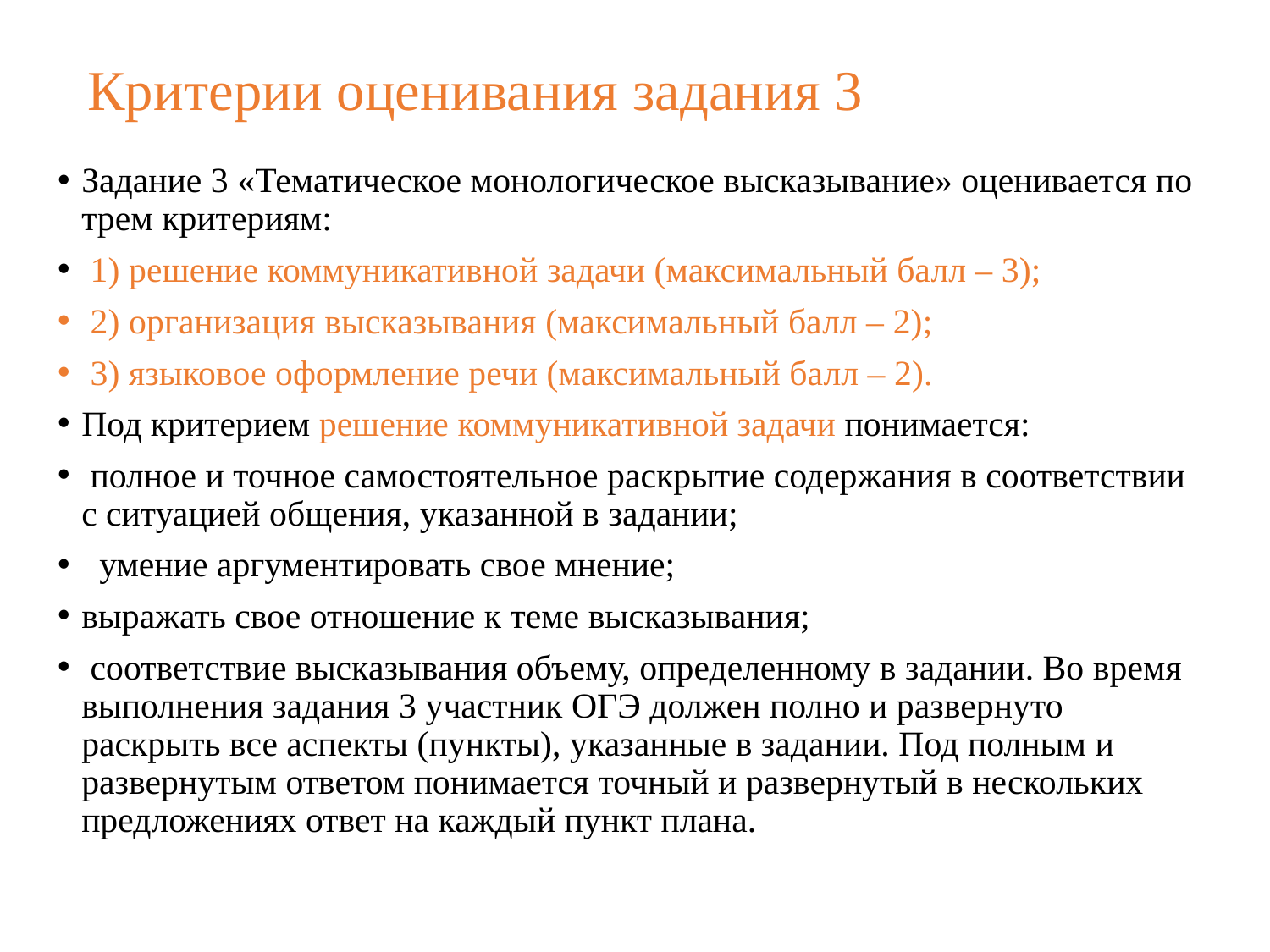

# Критерии оценивания задания 3
Задание 3 «Тематическое монологическое высказывание» оценивается по трем критериям:
 1) решение коммуникативной задачи (максимальный балл – 3);
 2) организация высказывания (максимальный балл – 2);
 3) языковое оформление речи (максимальный балл – 2).
Под критерием решение коммуникативной задачи понимается:
 полное и точное самостоятельное раскрытие содержания в соответствии с ситуацией общения, указанной в задании;
  умение аргументировать свое мнение;
выражать свое отношение к теме высказывания;
 соответствие высказывания объему, определенному в задании. Во время выполнения задания 3 участник ОГЭ должен полно и развернуто раскрыть все аспекты (пункты), указанные в задании. Под полным и развернутым ответом понимается точный и развернутый в нескольких предложениях ответ на каждый пункт плана.